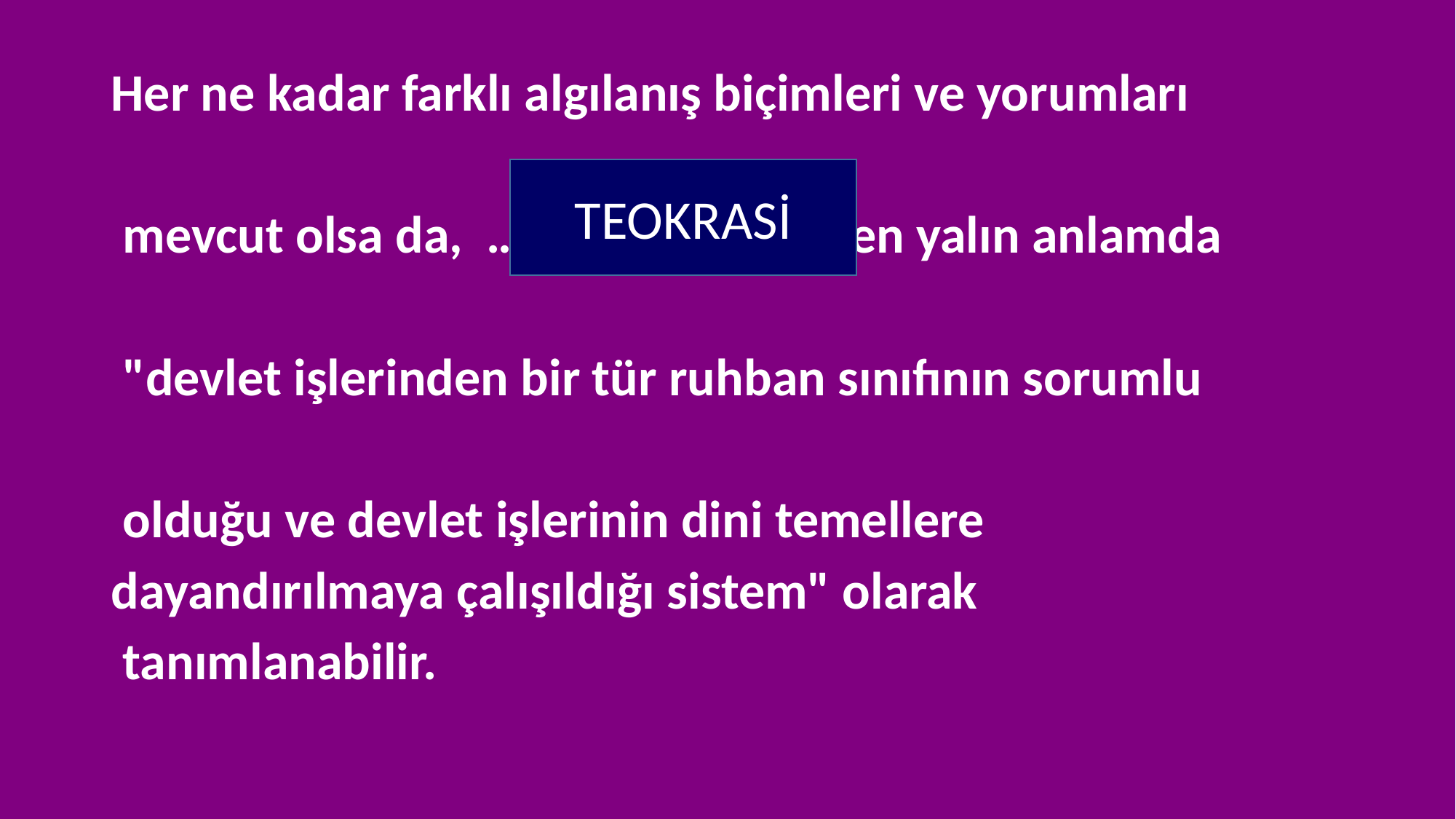

Her ne kadar farklı algılanış biçimleri ve yorumları

 mevcut olsa da,  ………………………..en yalın anlamda

 "devlet işlerinden bir tür ruhban sınıfının sorumlu

 olduğu ve devlet işlerinin dini temellere
dayandırılmaya çalışıldığı sistem" olarak
 tanımlanabilir.
TEOKRASİ